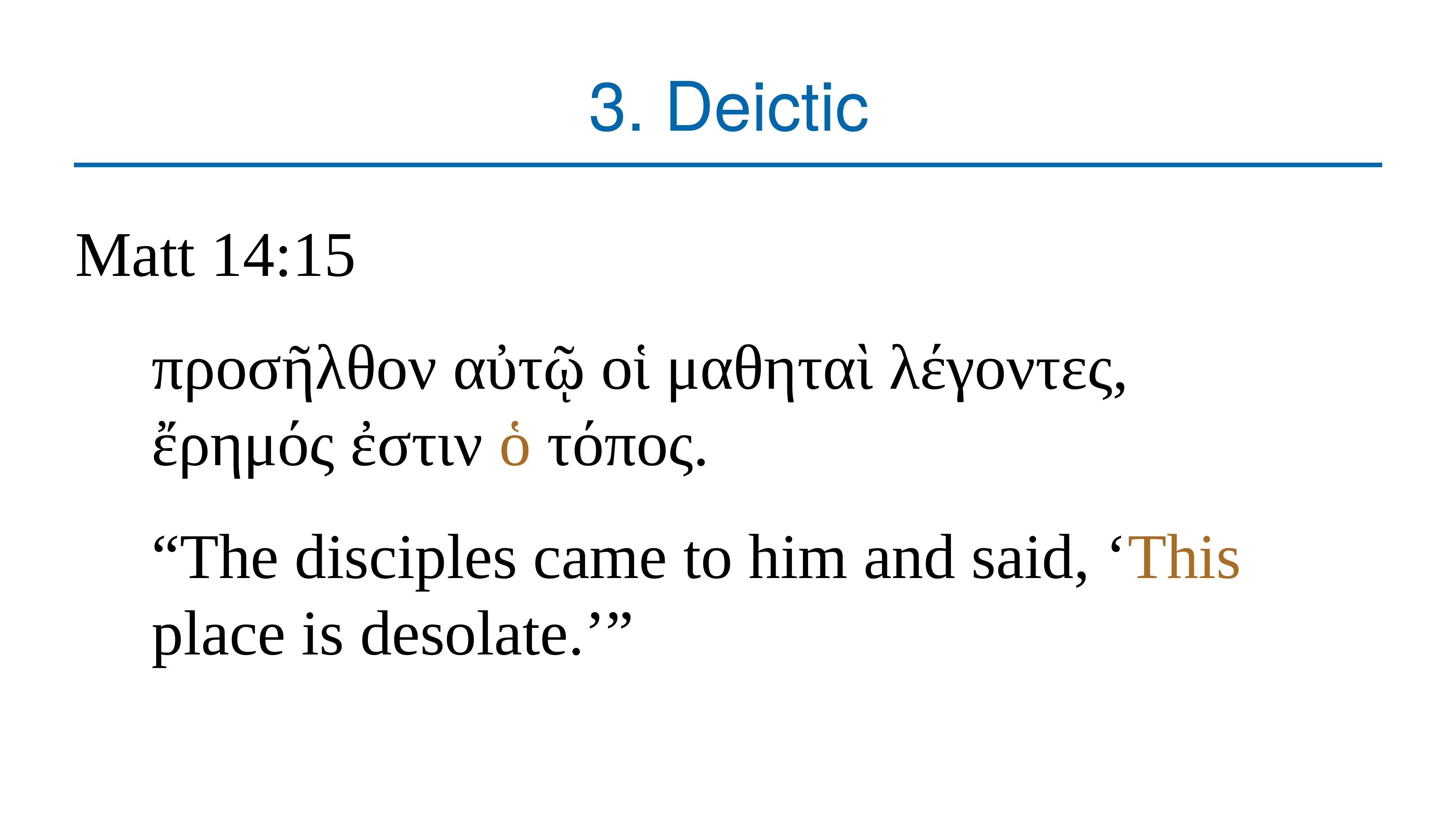

# 3. Deictic
Matt 14:15
προσῆλθον αὐτῷ οἱ μαθηταὶ λέγοντες, ἔρημός ἐστιν ὁ τόπος.
“The disciples came to him and said, ‘This place is desolate.’”